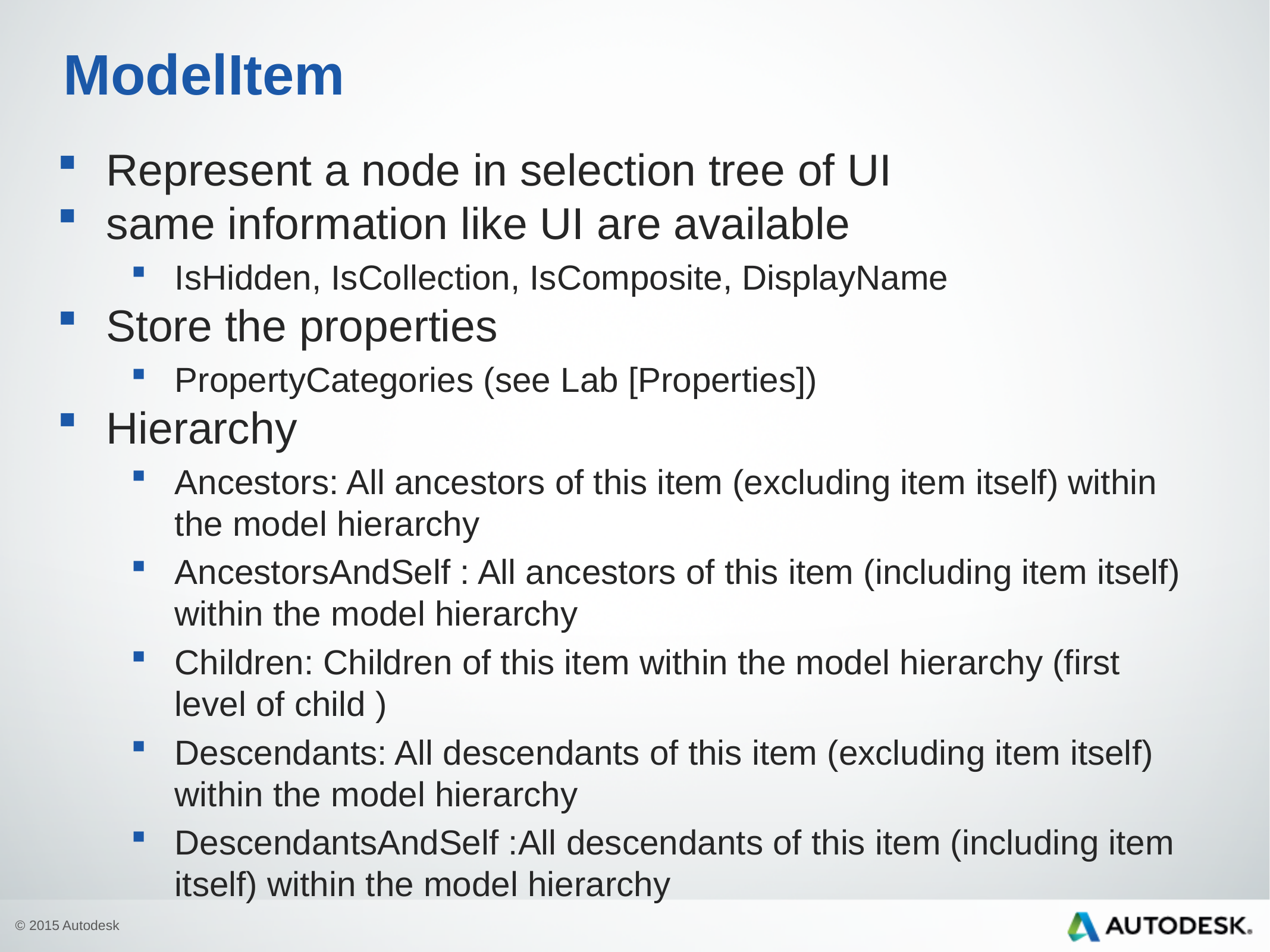

# ModelItem
Represent a node in selection tree of UI
same information like UI are available
IsHidden, IsCollection, IsComposite, DisplayName
Store the properties
PropertyCategories (see Lab [Properties])
Hierarchy
Ancestors: All ancestors of this item (excluding item itself) within the model hierarchy
AncestorsAndSelf : All ancestors of this item (including item itself) within the model hierarchy
Children: Children of this item within the model hierarchy (first level of child )
Descendants: All descendants of this item (excluding item itself) within the model hierarchy
DescendantsAndSelf :All descendants of this item (including item itself) within the model hierarchy